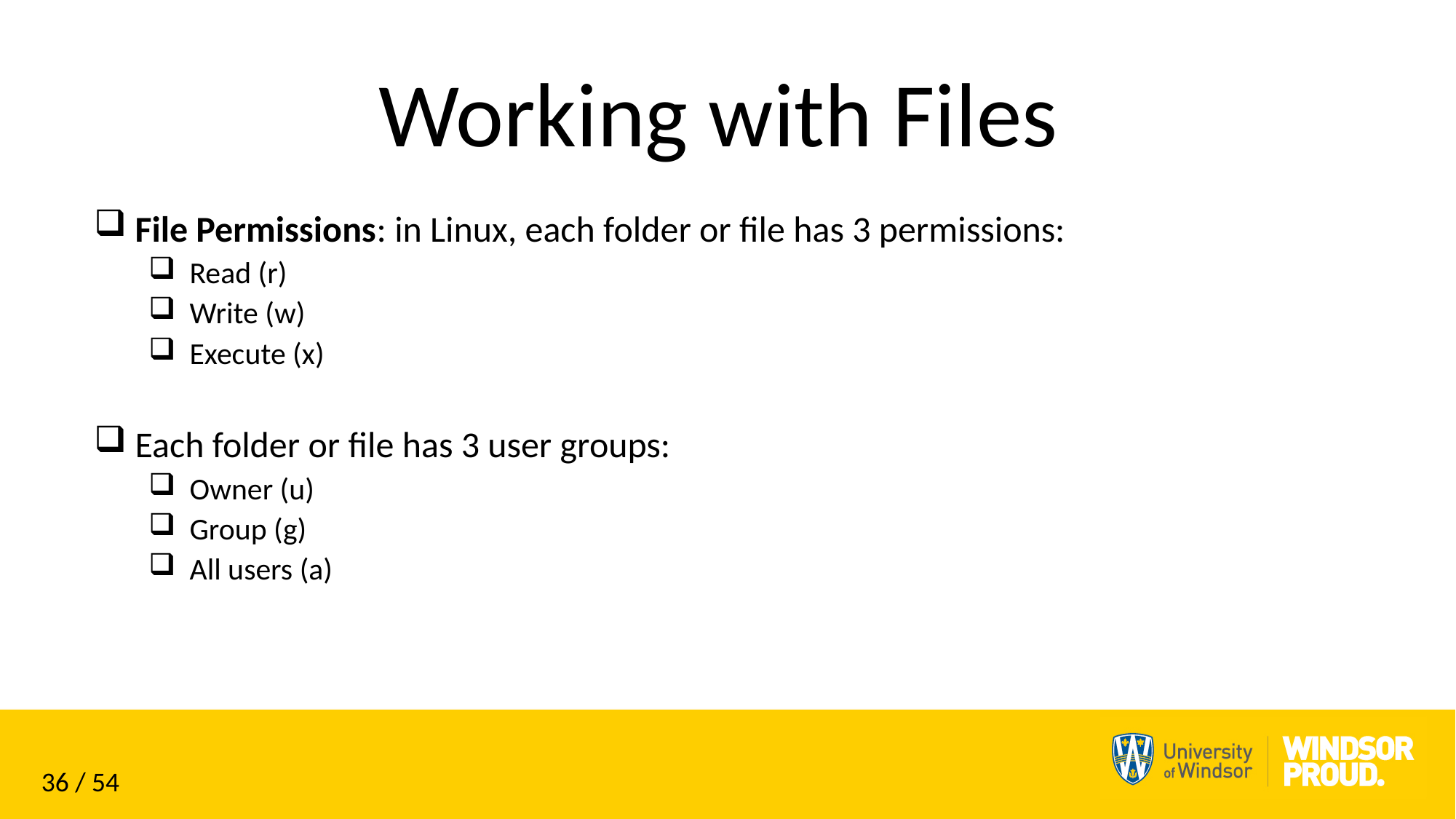

# Working with Files
File Permissions: in Linux, each folder or file has 3 permissions:
Read (r)
Write (w)
Execute (x)

Each folder or file has 3 user groups:
Owner (u)
Group (g)
All users (a)

36